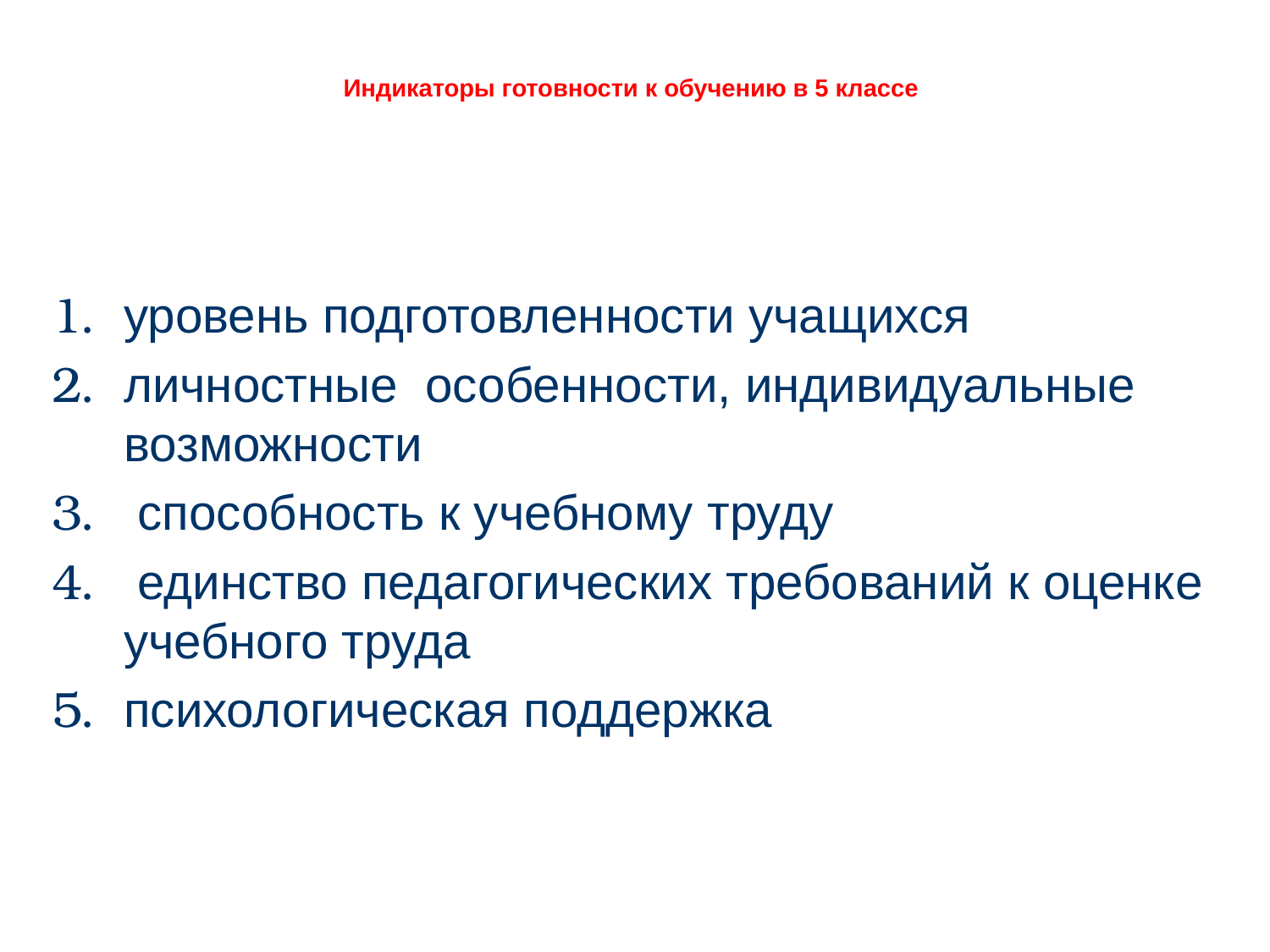

# Индикаторы готовности к обучению в 5 классе
уровень подготовленности учащихся
личностные  особенности, индивидуальные возможности
 способность к учебному труду
 единство педагогических требований к оценке учебного труда
психологическая поддержка